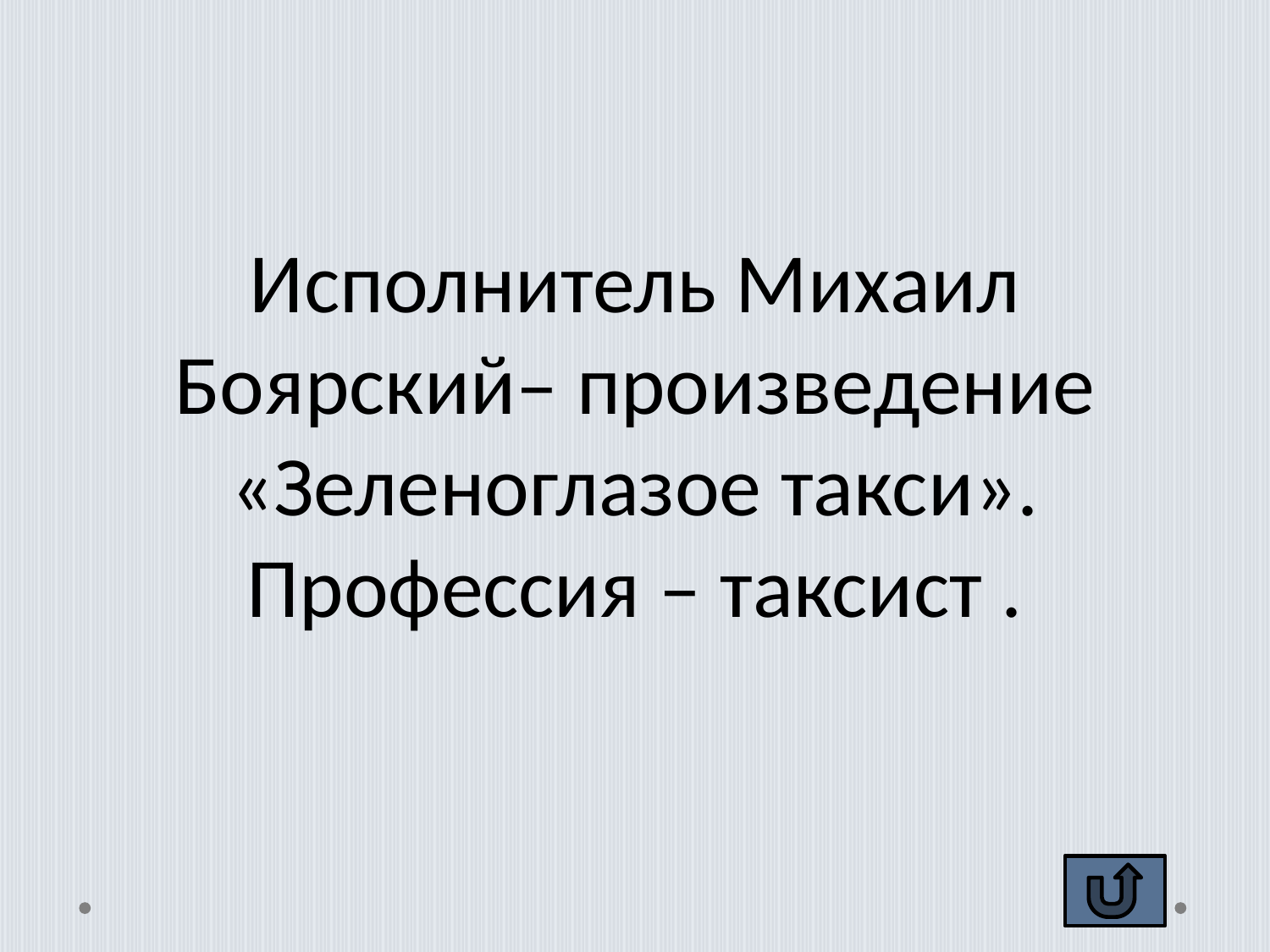

#
Исполнитель Михаил Боярский– произведение «Зеленоглазое такси».
Профессия – таксист .